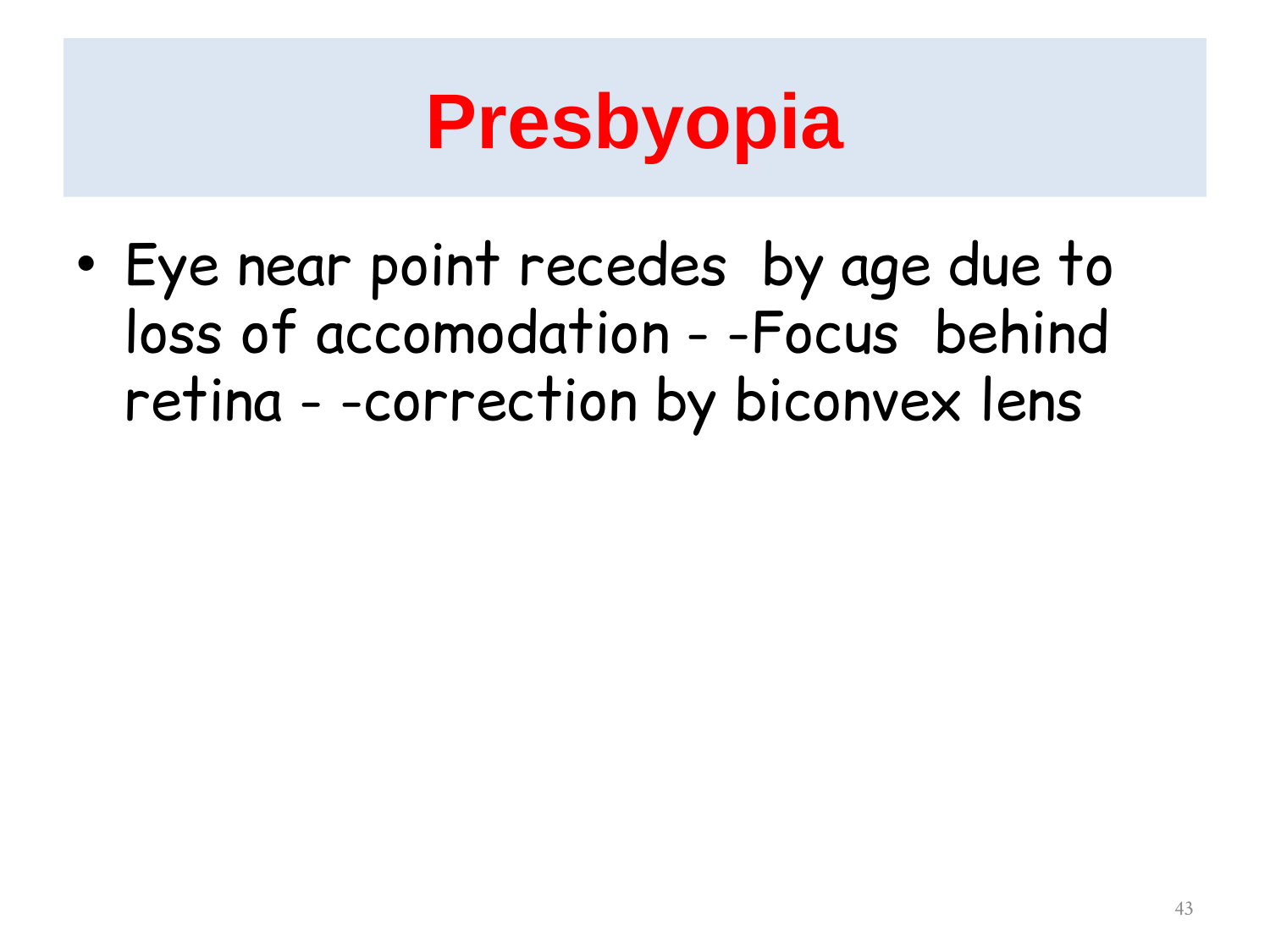

# Presbyopia
Eye near point recedes  by age due to loss of accomodation - -Focus  behind retina - -correction by biconvex lens
43